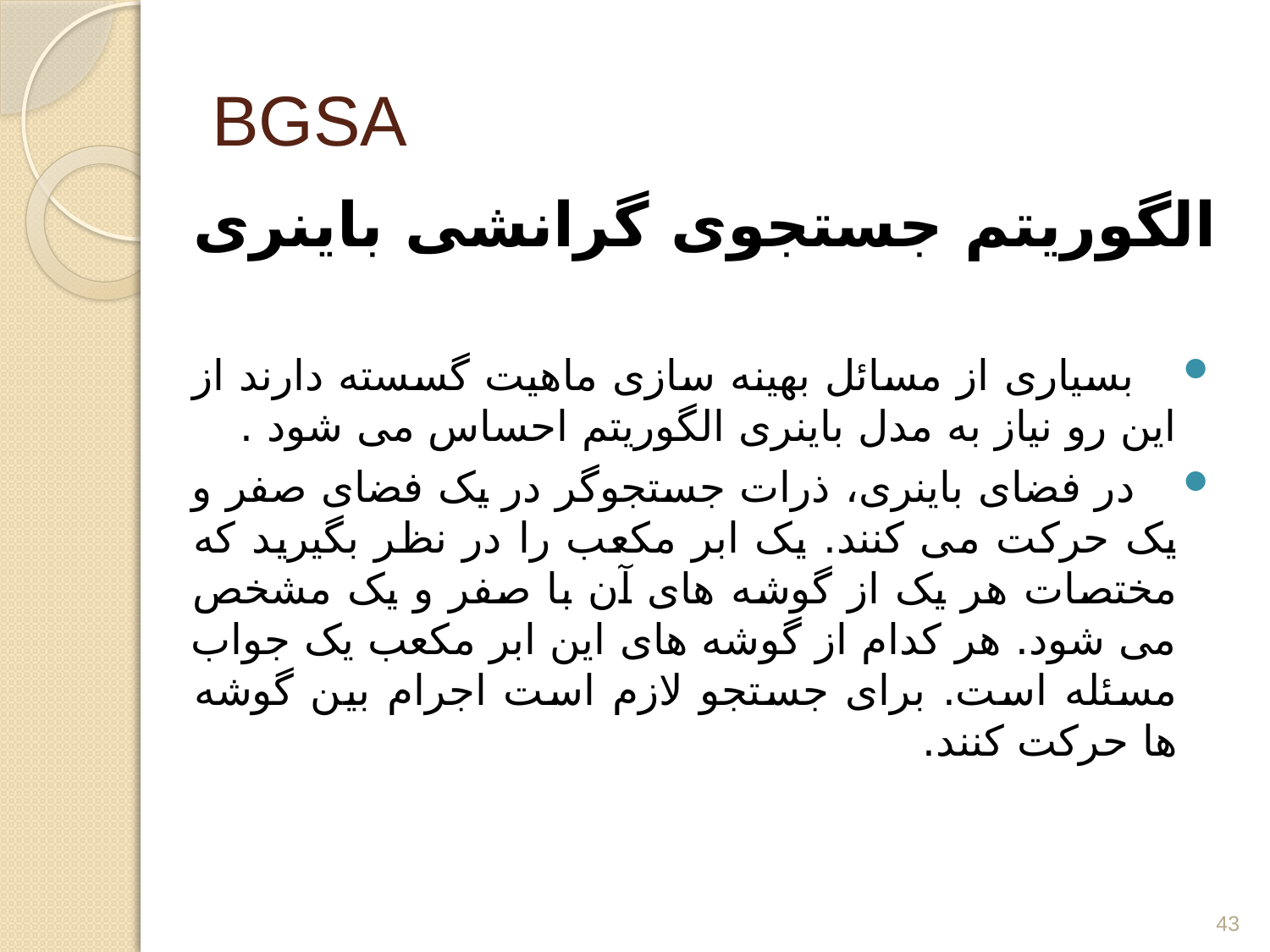

# BGSA
الگوریتم جستجوی گرانشی باینری

   بسیاری از مسائل بهینه سازی ماهیت گسسته دارند از این رو نیاز به مدل باینری الگوریتم احساس می شود .
   در فضای باينری، ذرات جستجوگر در یک فضای صفر و یک حرکت می کنند. یک ابر مکعب را در نظر بگیرید که مختصات هر یک از گوشه های آن با صفر و یک مشخص می شود. هر کدام از گوشه های این ابر مکعب یک جواب مسئله است. برای جستجو لازم است اجرام بین گوشه ها حرکت کنند.

43